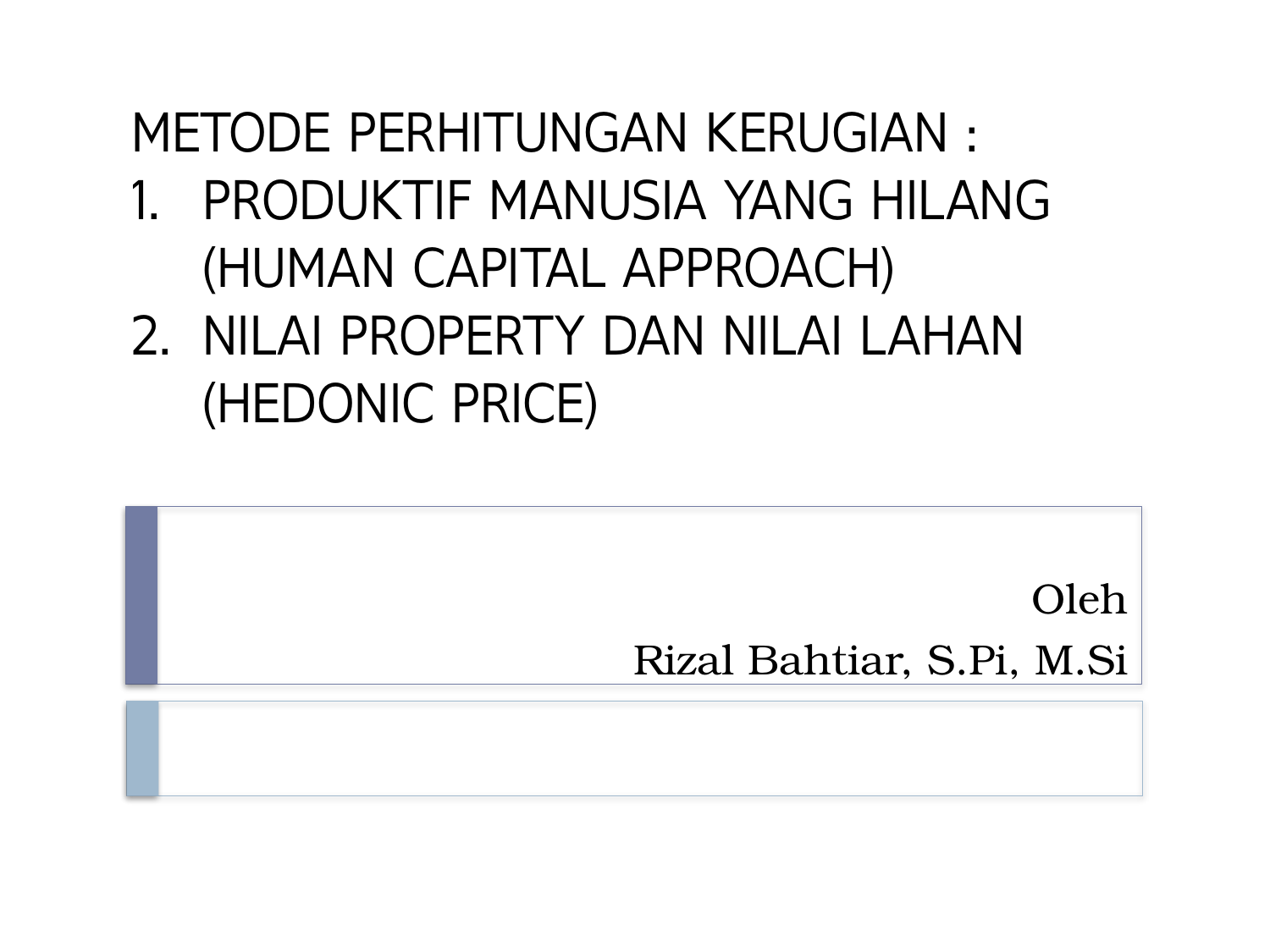

METODE PERHITUNGAN KERUGIAN :
PRODUKTIF MANUSIA YANG HILANG (HUMAN CAPITAL APPROACH)
NILAI PROPERTY DAN NILAI LAHAN (HEDONIC PRICE)
Oleh
Rizal Bahtiar, S.Pi, M.Si